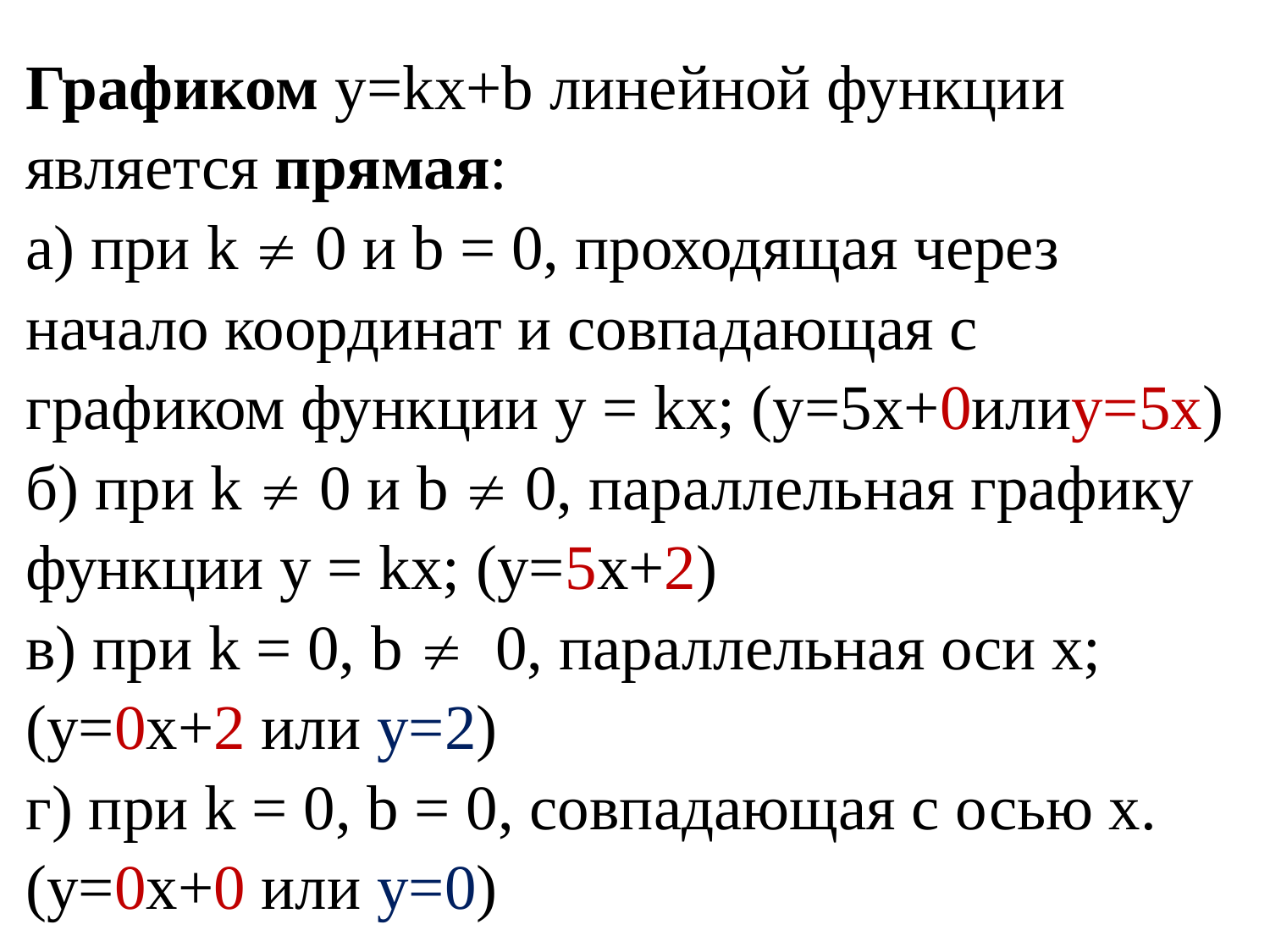

Графиком у=kх+b линейной функции является прямая:
а) при k ≠ 0 и b = 0, проходящая через начало координат и совпадающая с графиком функции у = kx; (у=5х+0илиу=5х)
б) при k ≠ 0 и b ≠ 0, параллельная графику функции у = kx; (у=5х+2)
в) при k = 0, b ≠  0, параллельная оси х; (у=0х+2 или у=2)
г) при k = 0, b = 0, совпадающая с осью х. (у=0х+0 или у=0)